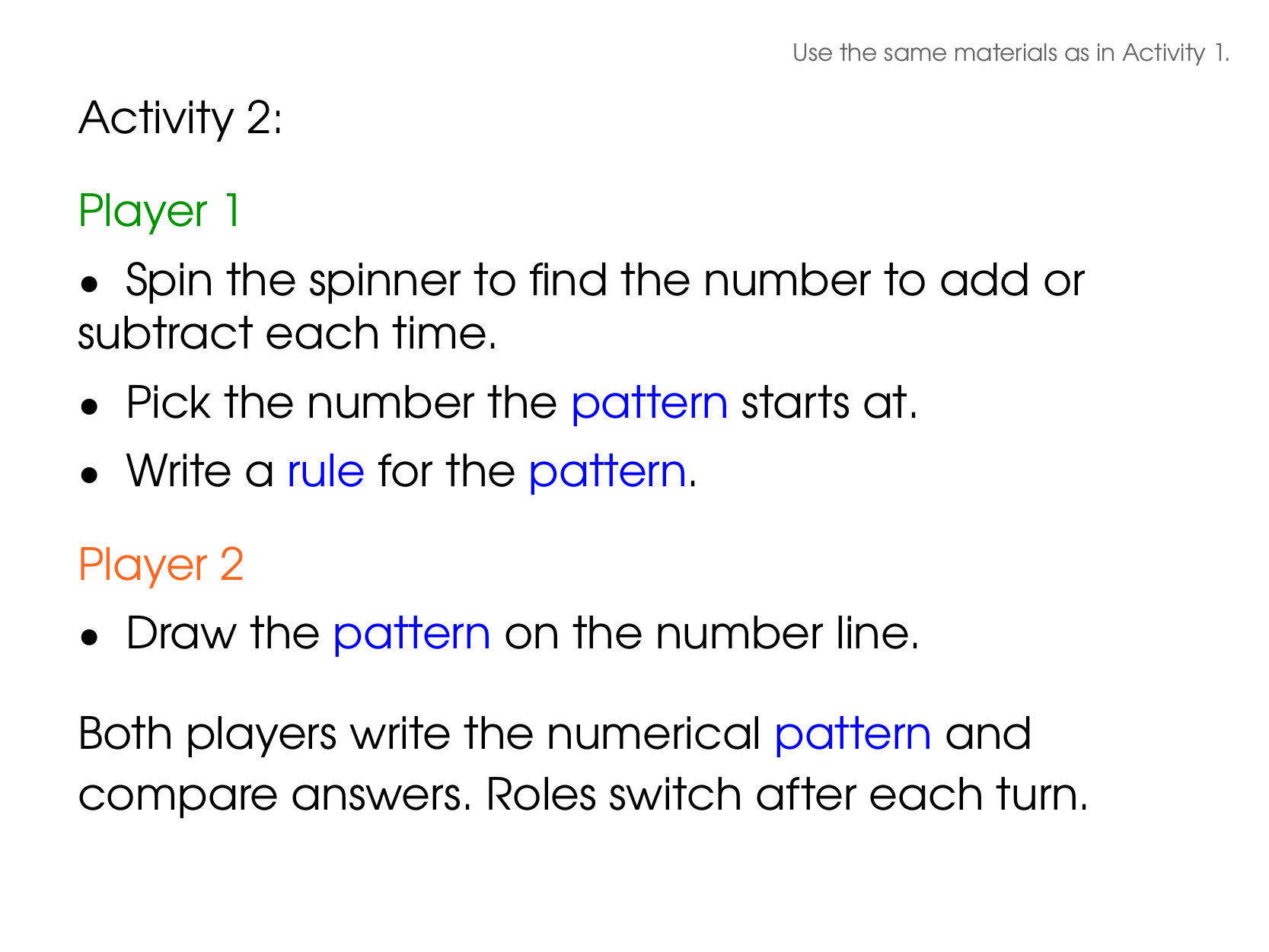

Use the same materials as in Activity 1.
Activity 2:
Player 1
•  Spin the spinner to find the number to add or
subtract each time.
•  Pick the number the pattern starts at.
•  Write a rule for the pattern.
Player 2
•  Draw the pattern on the number line.
Both players write the numerical pattern and
compare answers. Roles switch after each turn.